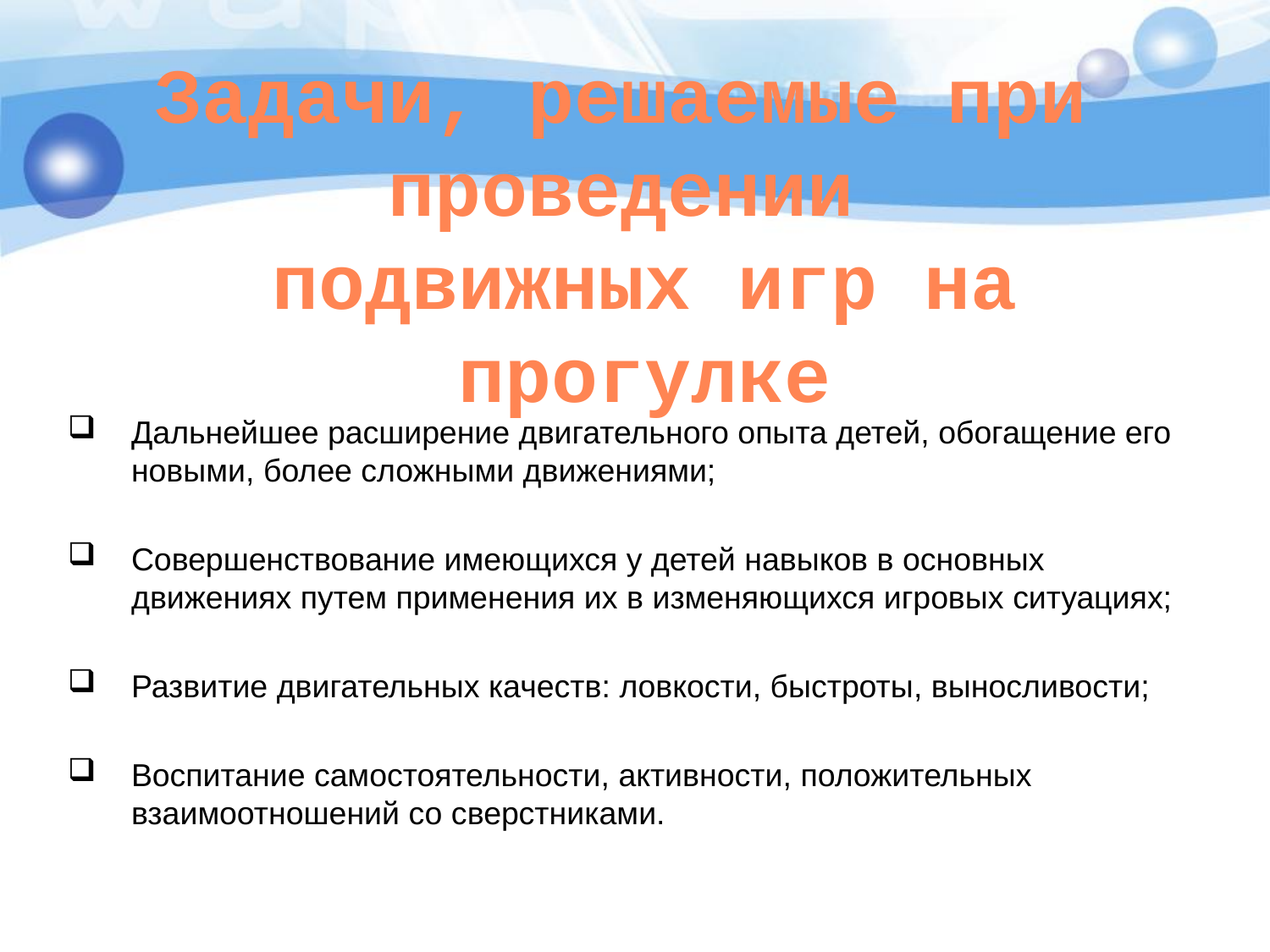

# Задачи, решаемые при проведении подвижных игр на прогулке
Дальнейшее расширение двигательного опыта детей, обогащение его новыми, более сложными движениями;

Совершенствование имеющихся у детей навыков в основных движениях путем применения их в изменяющихся игровых ситуациях;

Развитие двигательных качеств: ловкости, быстроты, выносливости;

Воспитание самостоятельности, активности, положительных взаимоотношений со сверстниками.